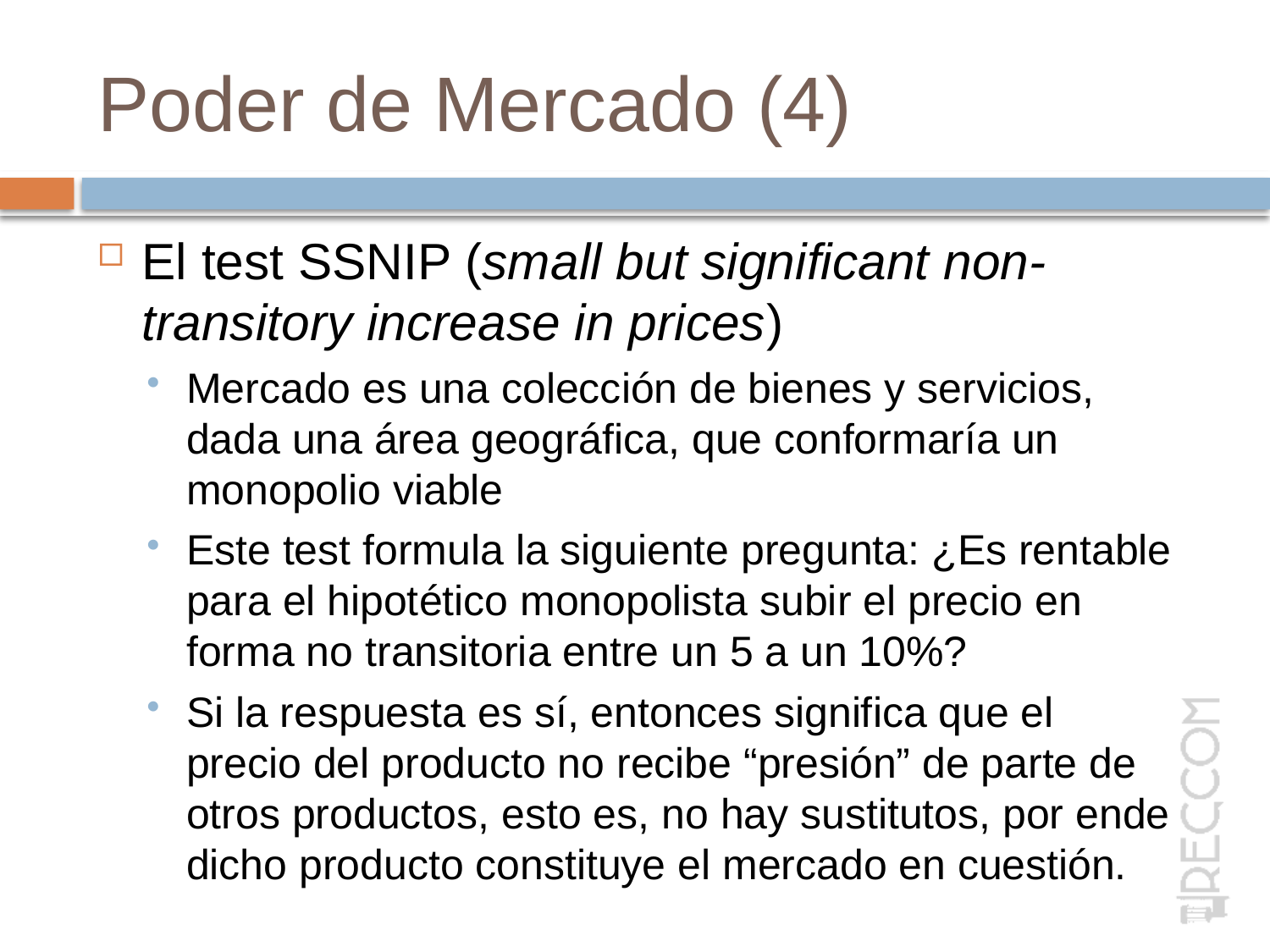

# Poder de Mercado (4)
El test SSNIP (small but significant non-transitory increase in prices)
Mercado es una colección de bienes y servicios, dada una área geográfica, que conformaría un monopolio viable
Este test formula la siguiente pregunta: ¿Es rentable para el hipotético monopolista subir el precio en forma no transitoria entre un 5 a un 10%?
Si la respuesta es sí, entonces significa que el  precio del producto no recibe “presión” de parte de  otros productos, esto es, no hay sustitutos, por ende dicho producto constituye el mercado en cuestión.